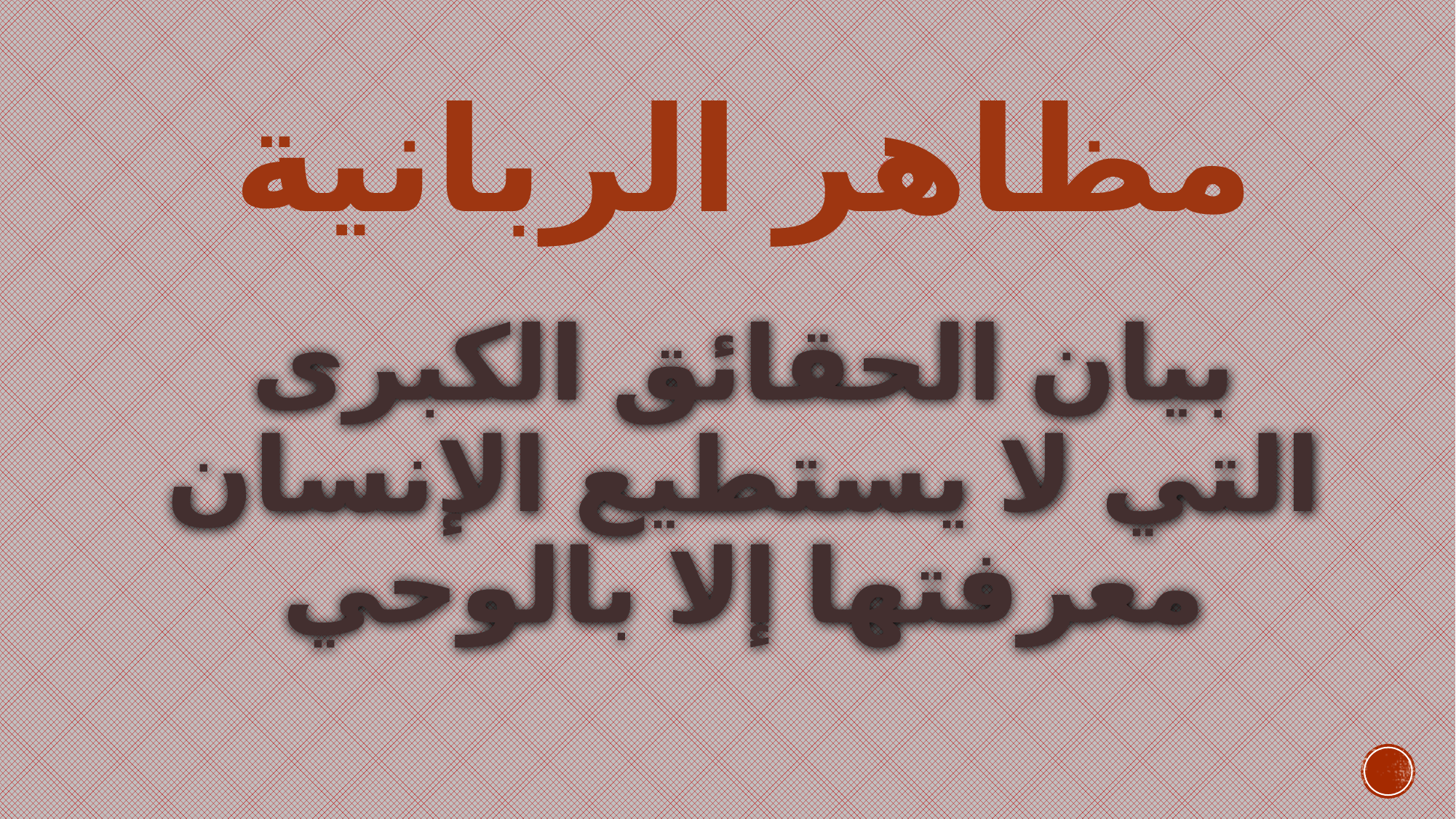

# مظاهر الربانية

بيان الحقائق الكبرى التي لا يستطيع الإنسان معرفتها إلا بالوحي